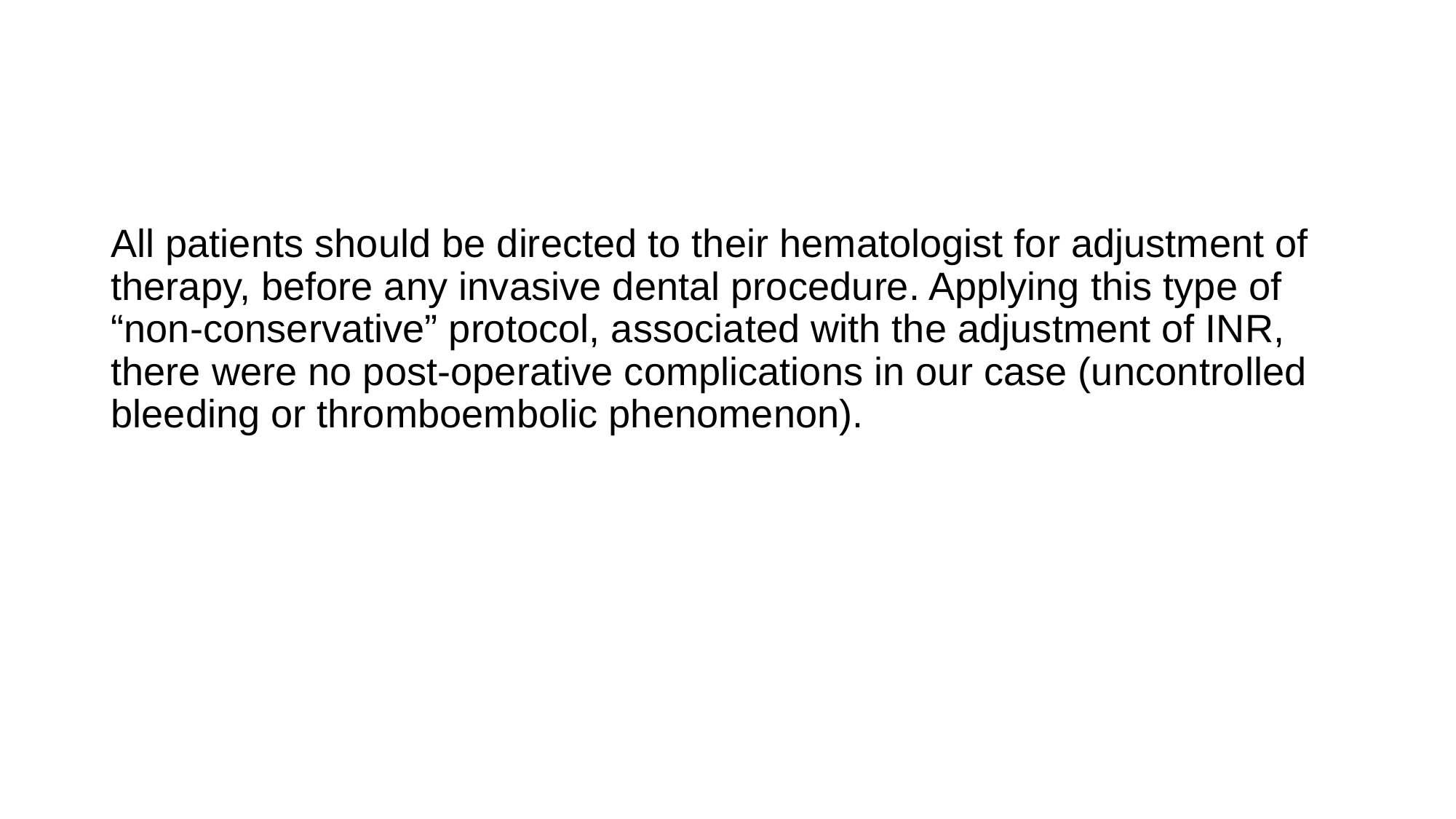

#
All patients should be directed to their hematologist for adjustment of therapy, before any invasive dental procedure. Applying this type of “non-conservative” protocol, associated with the adjustment of INR, there were no post-operative complications in our case (uncontrolled bleeding or thromboembolic phenomenon).